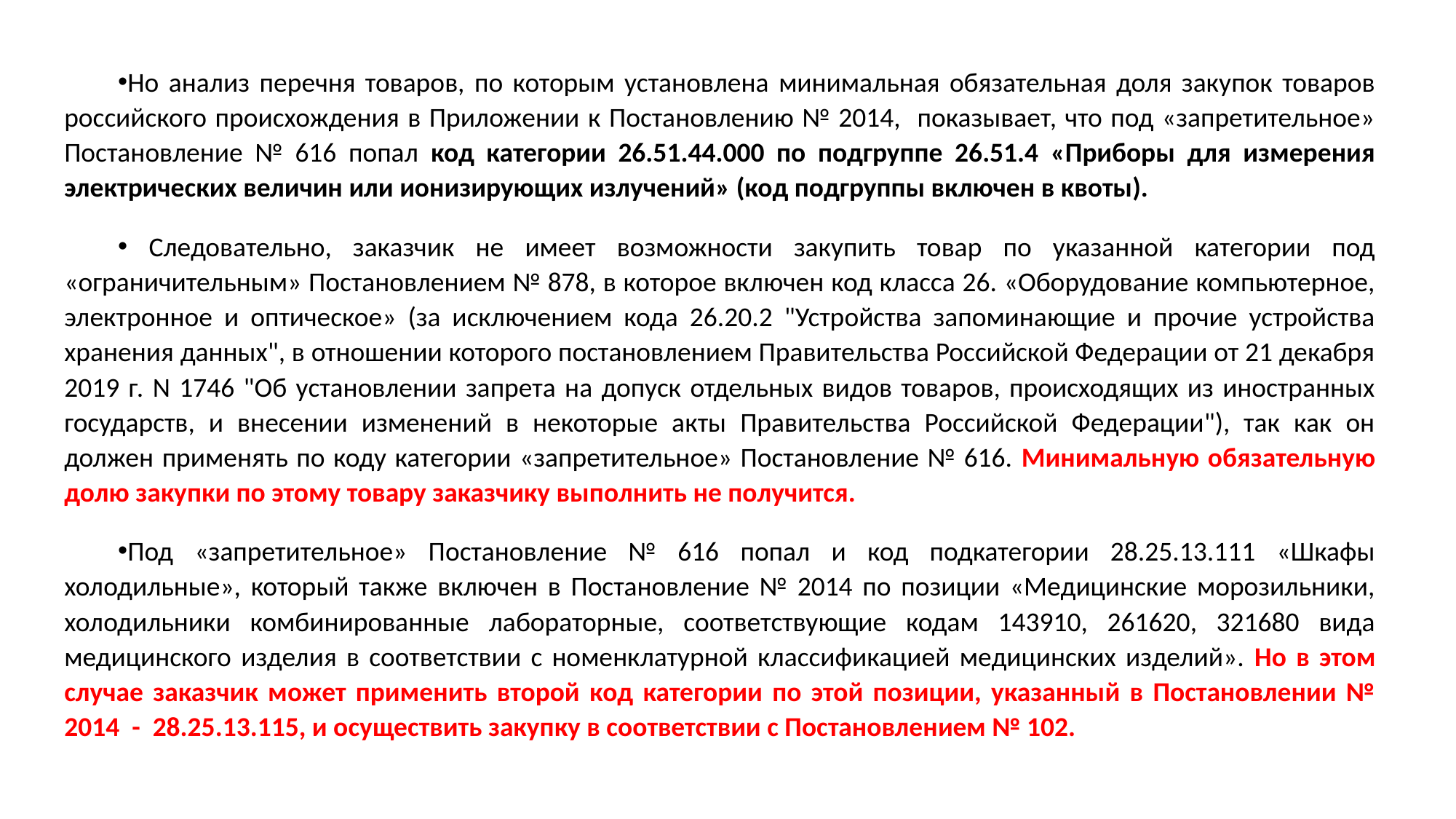

Но анализ перечня товаров, по которым установлена минимальная обязательная доля закупок товаров российского происхождения в Приложении к Постановлению № 2014,  показывает, что под «запретительное» Постановление № 616 попал код категории 26.51.44.000 по подгруппе 26.51.4 «Приборы для измерения электрических величин или ионизирующих излучений» (код подгруппы включен в квоты).
 Следовательно, заказчик не имеет возможности закупить товар по указанной категории под «ограничительным» Постановлением № 878, в которое включен код класса 26. «Оборудование компьютерное, электронное и оптическое» (за исключением кода 26.20.2 "Устройства запоминающие и прочие устройства хранения данных", в отношении которого постановлением Правительства Российской Федерации от 21 декабря 2019 г. N 1746 "Об установлении запрета на допуск отдельных видов товаров, происходящих из иностранных государств, и внесении изменений в некоторые акты Правительства Российской Федерации"), так как он должен применять по коду категории «запретительное» Постановление № 616. Минимальную обязательную долю закупки по этому товару заказчику выполнить не получится.
Под «запретительное» Постановление № 616 попал и код подкатегории 28.25.13.111 «Шкафы холодильные», который также включен в Постановление № 2014 по позиции «Медицинские морозильники, холодильники комбинированные лабораторные, соответствующие кодам 143910, 261620, 321680 вида медицинского изделия в соответствии с номенклатурной классификацией медицинских изделий». Но в этом случае заказчик может применить второй код категории по этой позиции, указанный в Постановлении № 2014  -  28.25.13.115, и осуществить закупку в соответствии с Постановлением № 102.